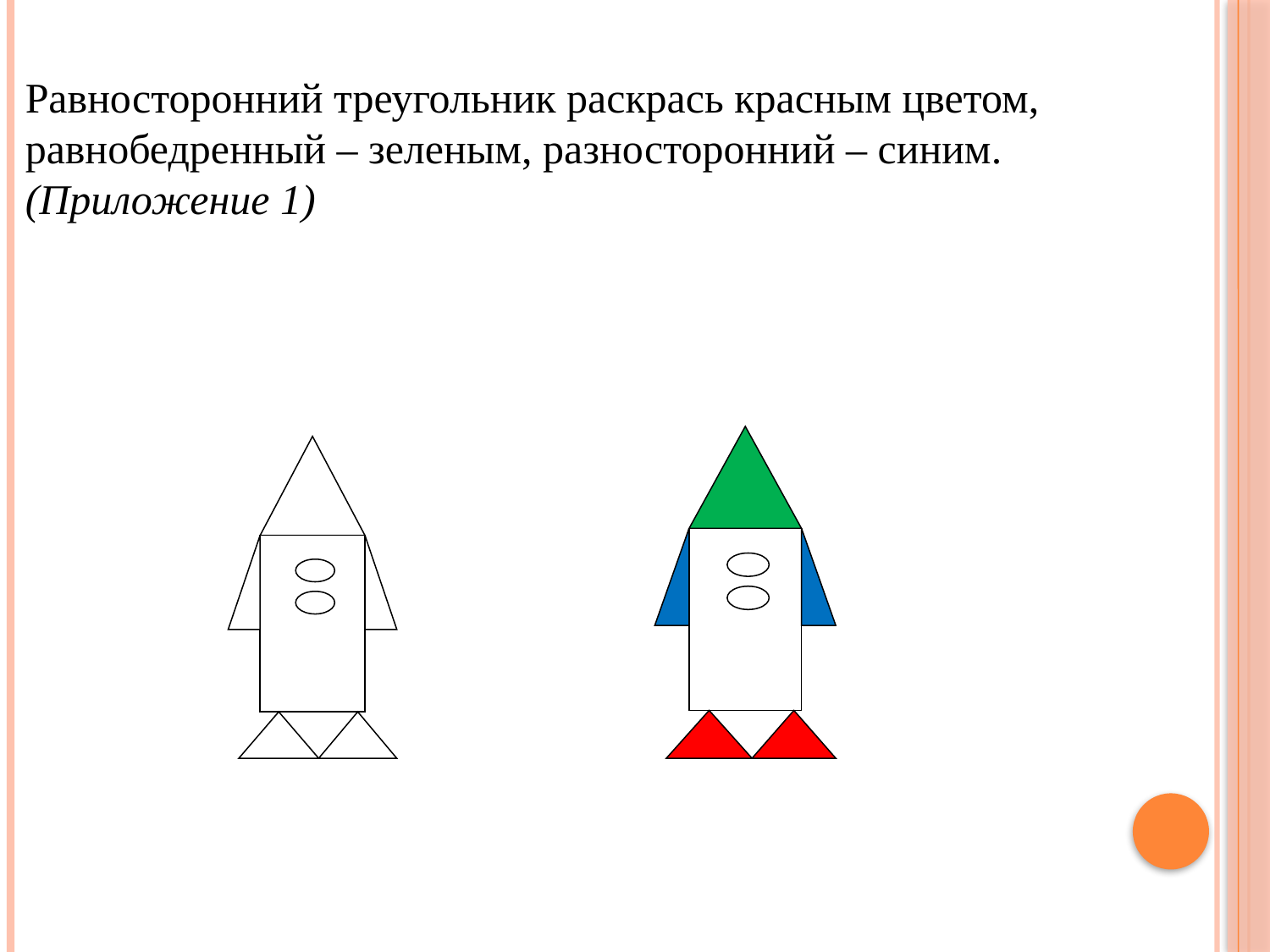

Равносторонний треугольник раскрась красным цветом, равнобедренный – зеленым, разносторонний – синим. (Приложение 1)